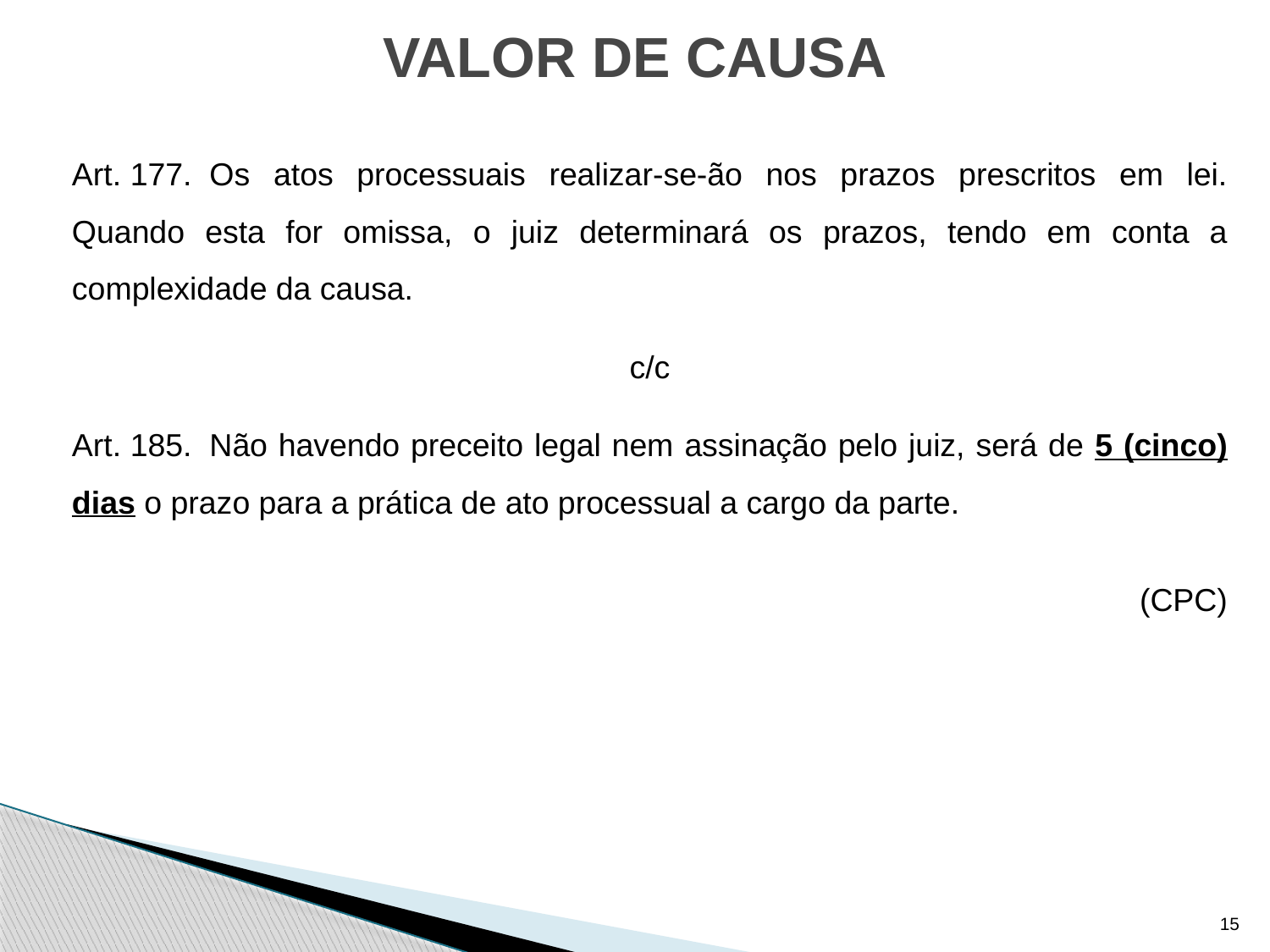

# VALOR DE CAUSA
Art. 177.  Os atos processuais realizar-se-ão nos prazos prescritos em lei. Quando esta for omissa, o juiz determinará os prazos, tendo em conta a complexidade da causa.
c/c
Art. 185.  Não havendo preceito legal nem assinação pelo juiz, será de 5 (cinco) dias o prazo para a prática de ato processual a cargo da parte.

(CPC)
15